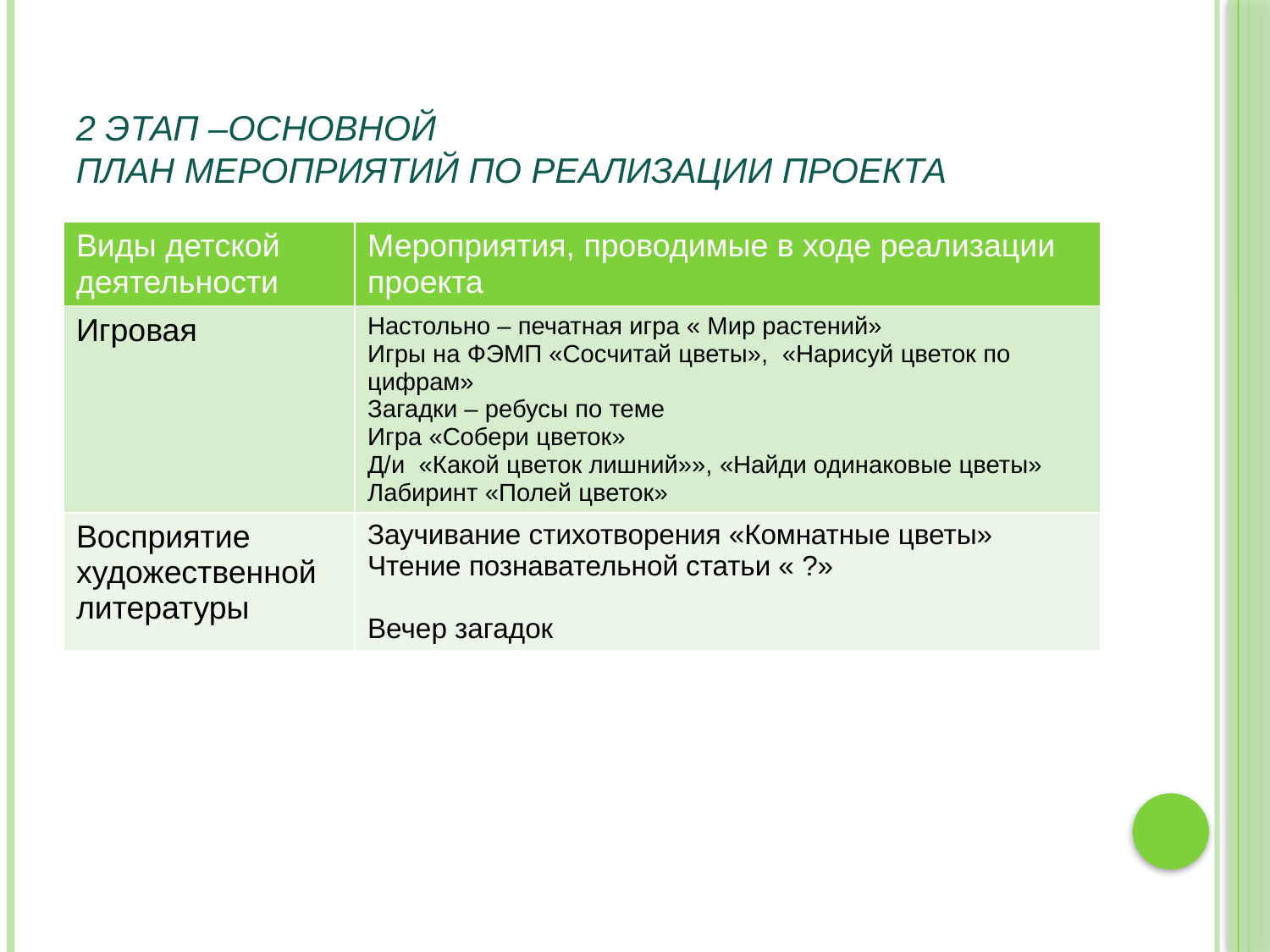

# 2 этап –основной План мероприятий по реализации проекта
| Виды детской деятельности | Мероприятия, проводимые в ходе реализации проекта |
| --- | --- |
| Игровая | Настольно – печатная игра « Мир растений» Игры на ФЭМП «Сосчитай цветы», «Нарисуй цветок по цифрам» Загадки – ребусы по теме Игра «Собери цветок» Д/и «Какой цветок лишний»», «Найди одинаковые цветы» Лабиринт «Полей цветок» |
| Восприятие художественной литературы | Заучивание стихотворения «Комнатные цветы» Чтение познавательной статьи « ?» Вечер загадок |